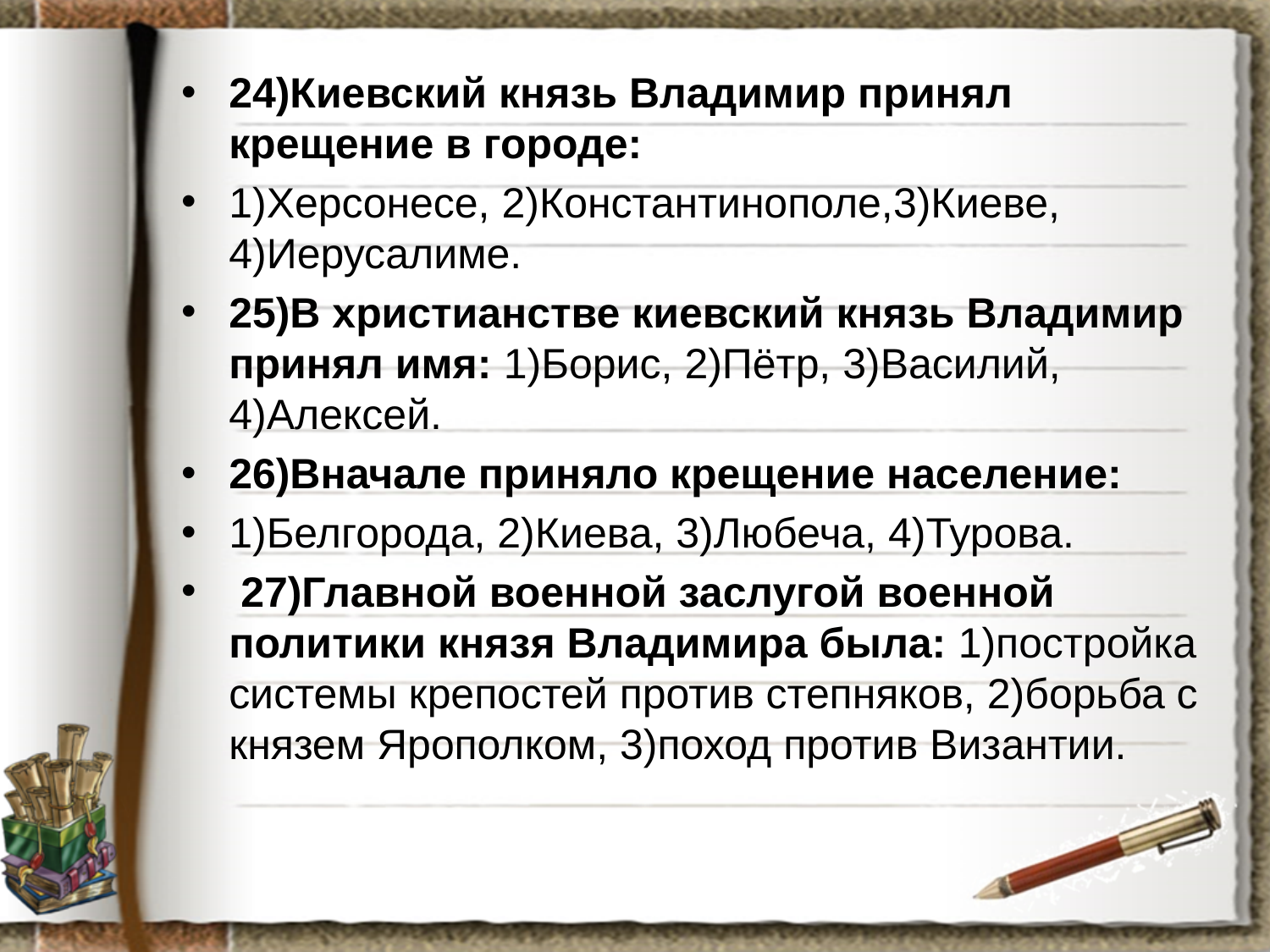

24)Киевский князь Владимир принял крещение в городе:
1)Херсонесе, 2)Константинополе,3)Киеве, 4)Иерусалиме.
25)В христианстве киевский князь Владимир принял имя: 1)Борис, 2)Пётр, 3)Василий, 4)Алексей.
26)Вначале приняло крещение население:
1)Белгорода, 2)Киева, 3)Любеча, 4)Турова.
 27)Главной военной заслугой военной политики князя Владимира была: 1)постройка системы крепостей против степняков, 2)борьба с князем Ярополком, 3)поход против Византии.